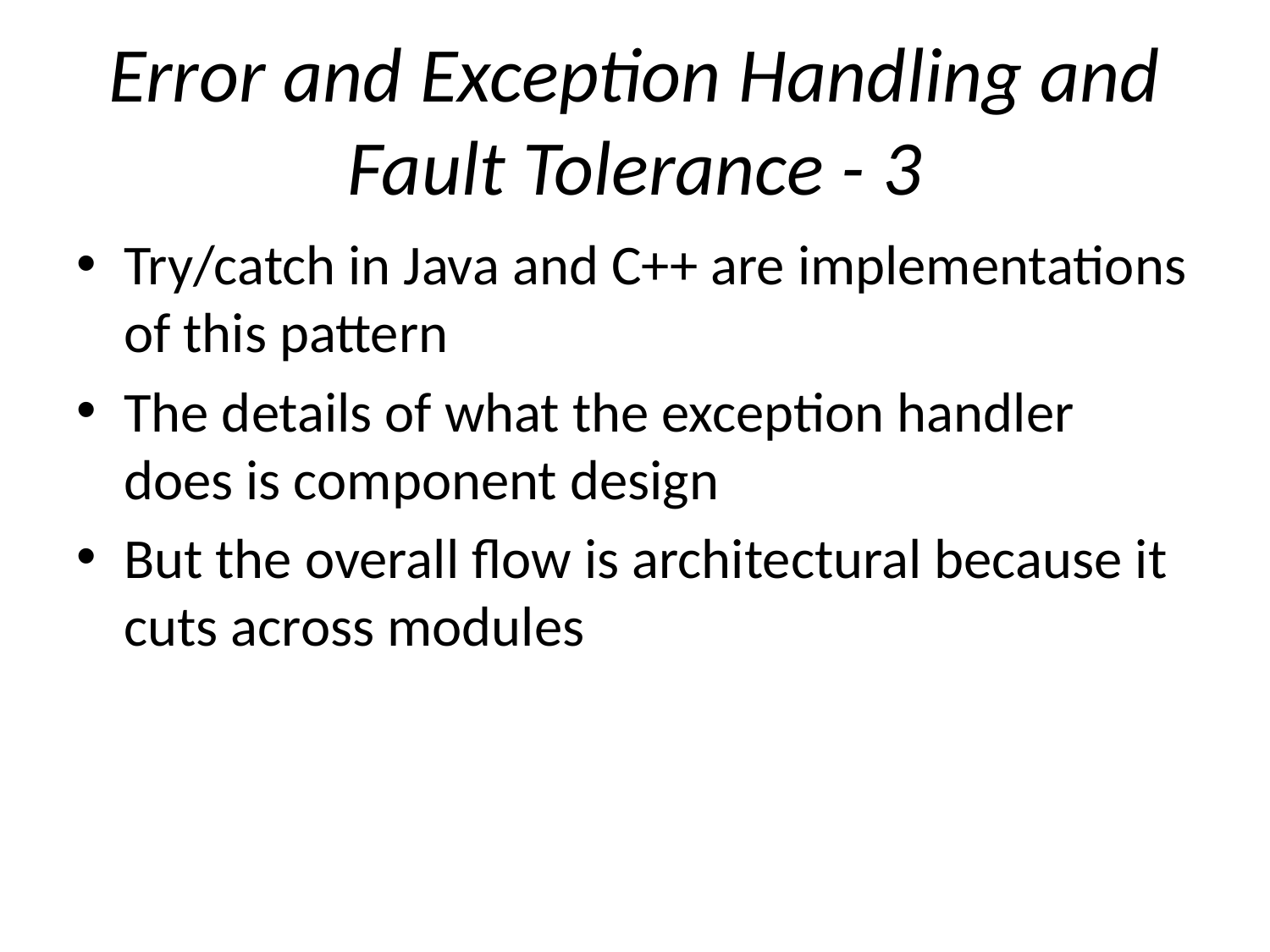

# Error and Exception Handling and Fault Tolerance - 3
Try/catch in Java and C++ are implementations of this pattern
The details of what the exception handler does is component design
But the overall flow is architectural because it cuts across modules